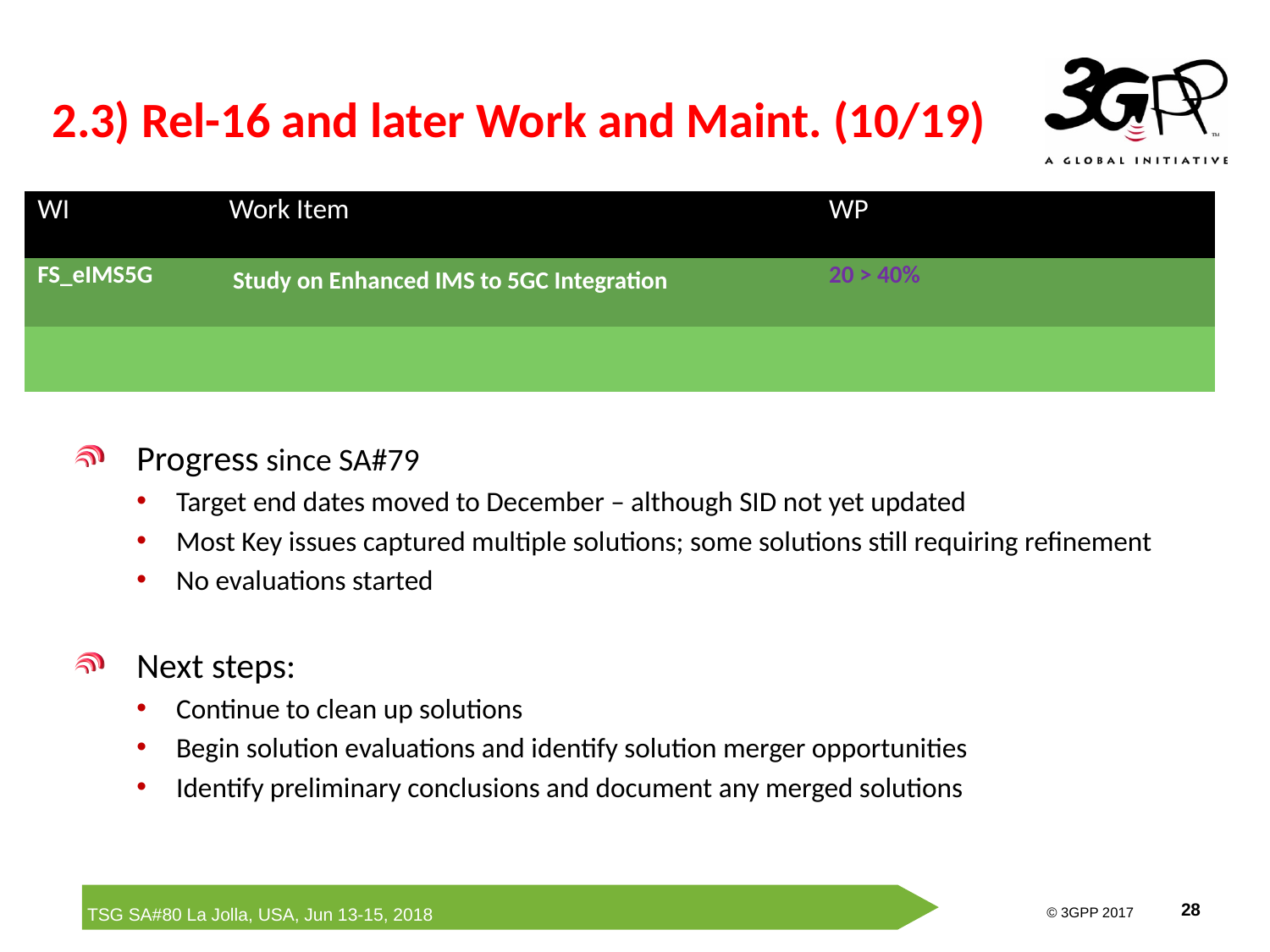

# 2.3) Rel-16 and later Work and Maint. (10/19)
| WI | Work Item | WP |  |  |
| --- | --- | --- | --- | --- |
| FS\_eIMS5G | Study on Enhanced IMS to 5GC Integration | 20 > 40% |  |  |
|  |  |  |  |  |
Progress since SA#79
Target end dates moved to December – although SID not yet updated
Most Key issues captured multiple solutions; some solutions still requiring refinement
No evaluations started

Next steps:
Continue to clean up solutions
Begin solution evaluations and identify solution merger opportunities
Identify preliminary conclusions and document any merged solutions